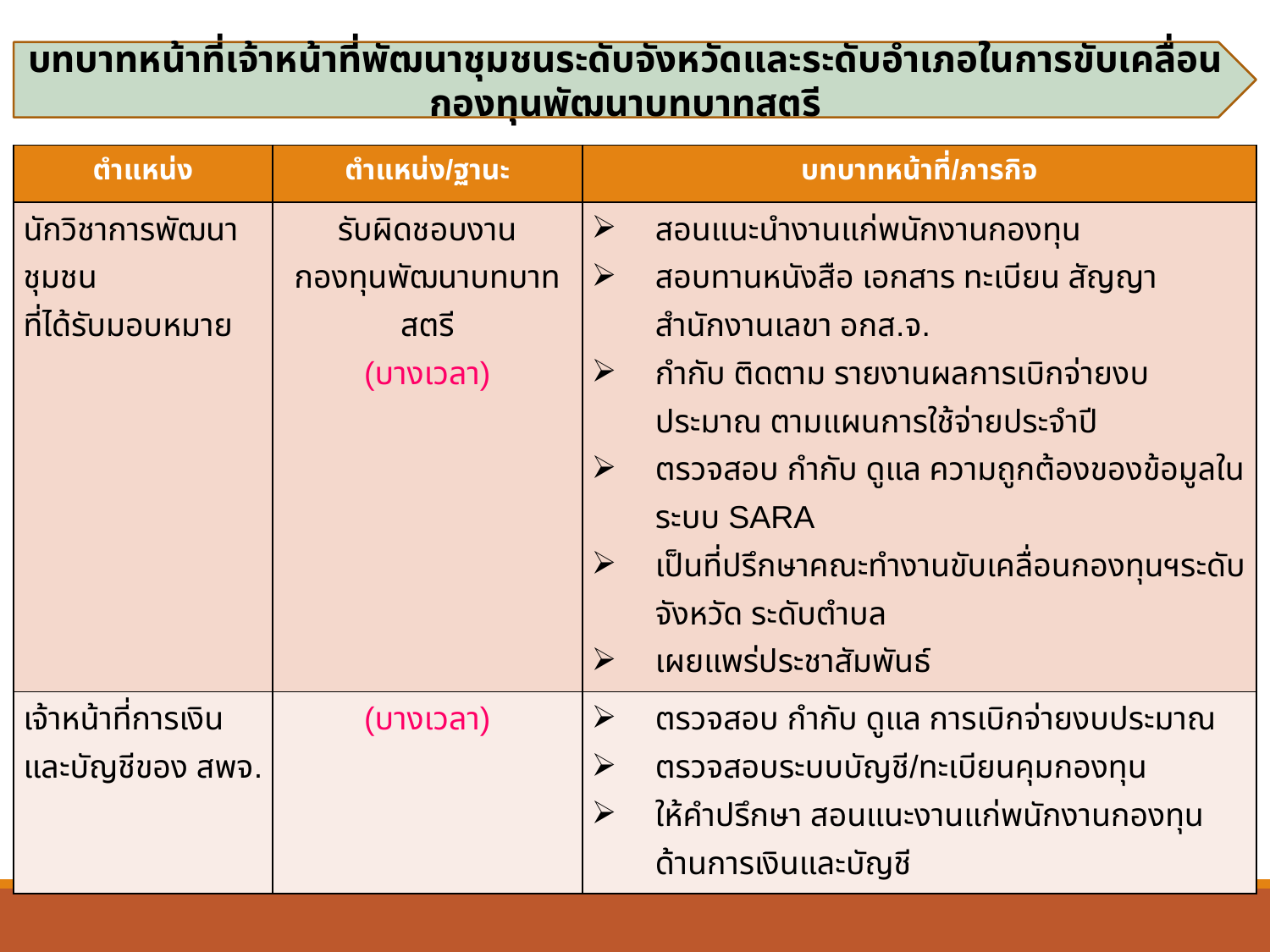

บทบาทหน้าที่เจ้าหน้าที่พัฒนาชุมชนระดับจังหวัดและระดับอำเภอในการขับเคลื่อนกองทุนพัฒนาบทบาทสตรี
| ตำแหน่ง | ตำแหน่ง/ฐานะ | บทบาทหน้าที่/ภารกิจ |
| --- | --- | --- |
| นักวิชาการพัฒนาชุมชน ที่ได้รับมอบหมาย | รับผิดชอบงาน กองทุนพัฒนาบทบาทสตรี (บางเวลา) | สอนแนะนำงานแก่พนักงานกองทุน สอบทานหนังสือ เอกสาร ทะเบียน สัญญา สำนักงานเลขา อกส.จ. กำกับ ติดตาม รายงานผลการเบิกจ่ายงบประมาณ ตามแผนการใช้จ่ายประจำปี ตรวจสอบ กำกับ ดูแล ความถูกต้องของข้อมูลในระบบ SARA เป็นที่ปรึกษาคณะทำงานขับเคลื่อนกองทุนฯระดับจังหวัด ระดับตำบล เผยแพร่ประชาสัมพันธ์ |
| เจ้าหน้าที่การเงินและบัญชีของ สพจ. | (บางเวลา) | ตรวจสอบ กำกับ ดูแล การเบิกจ่ายงบประมาณ ตรวจสอบระบบบัญชี/ทะเบียนคุมกองทุน ให้คำปรึกษา สอนแนะงานแก่พนักงานกองทุนด้านการเงินและบัญชี |